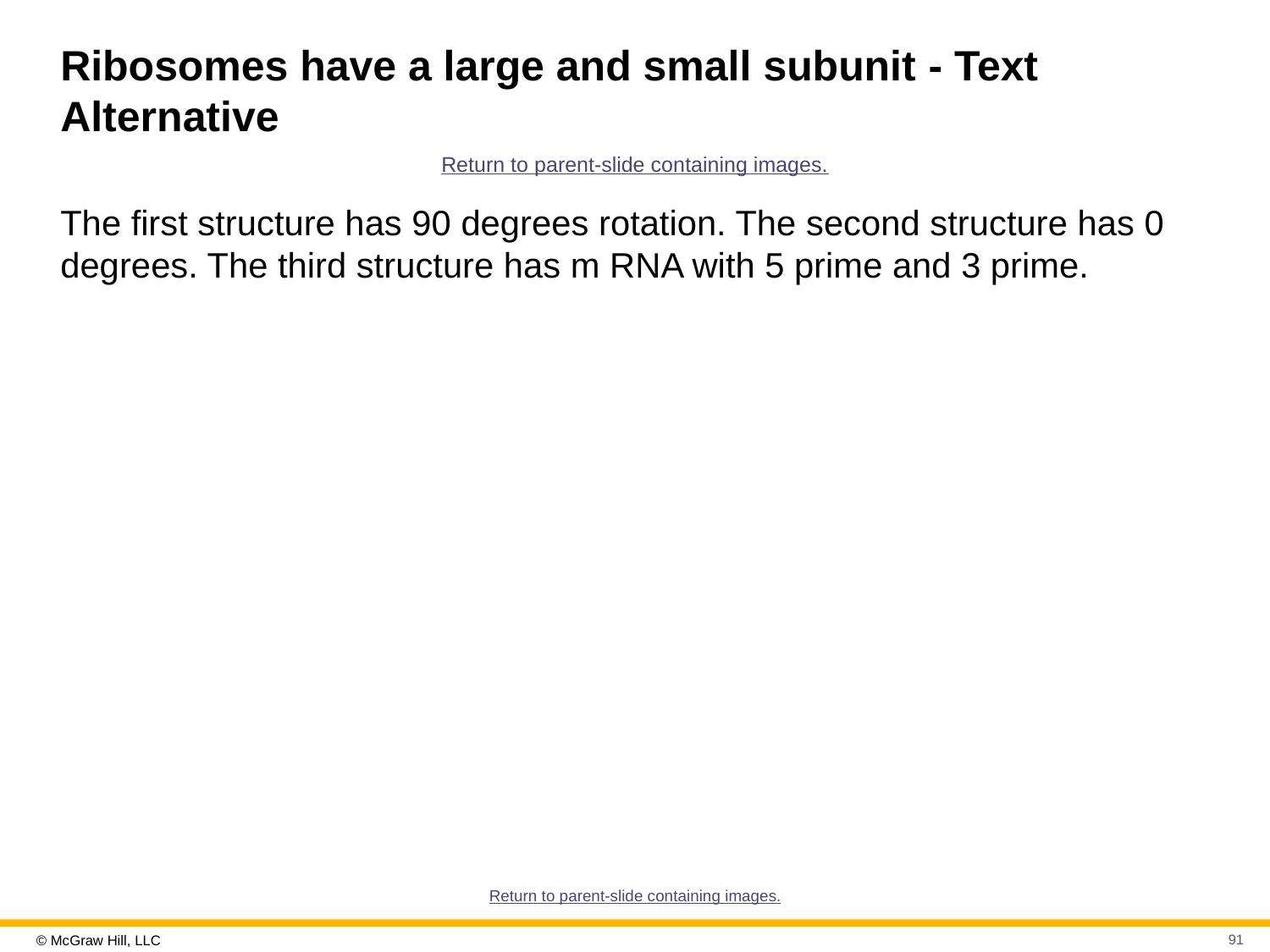

# Ribosomes have a large and small subunit - Text Alternative
Return to parent-slide containing images.
The first structure has 90 degrees rotation. The second structure has 0 degrees. The third structure has m RNA with 5 prime and 3 prime.
Return to parent-slide containing images.
91